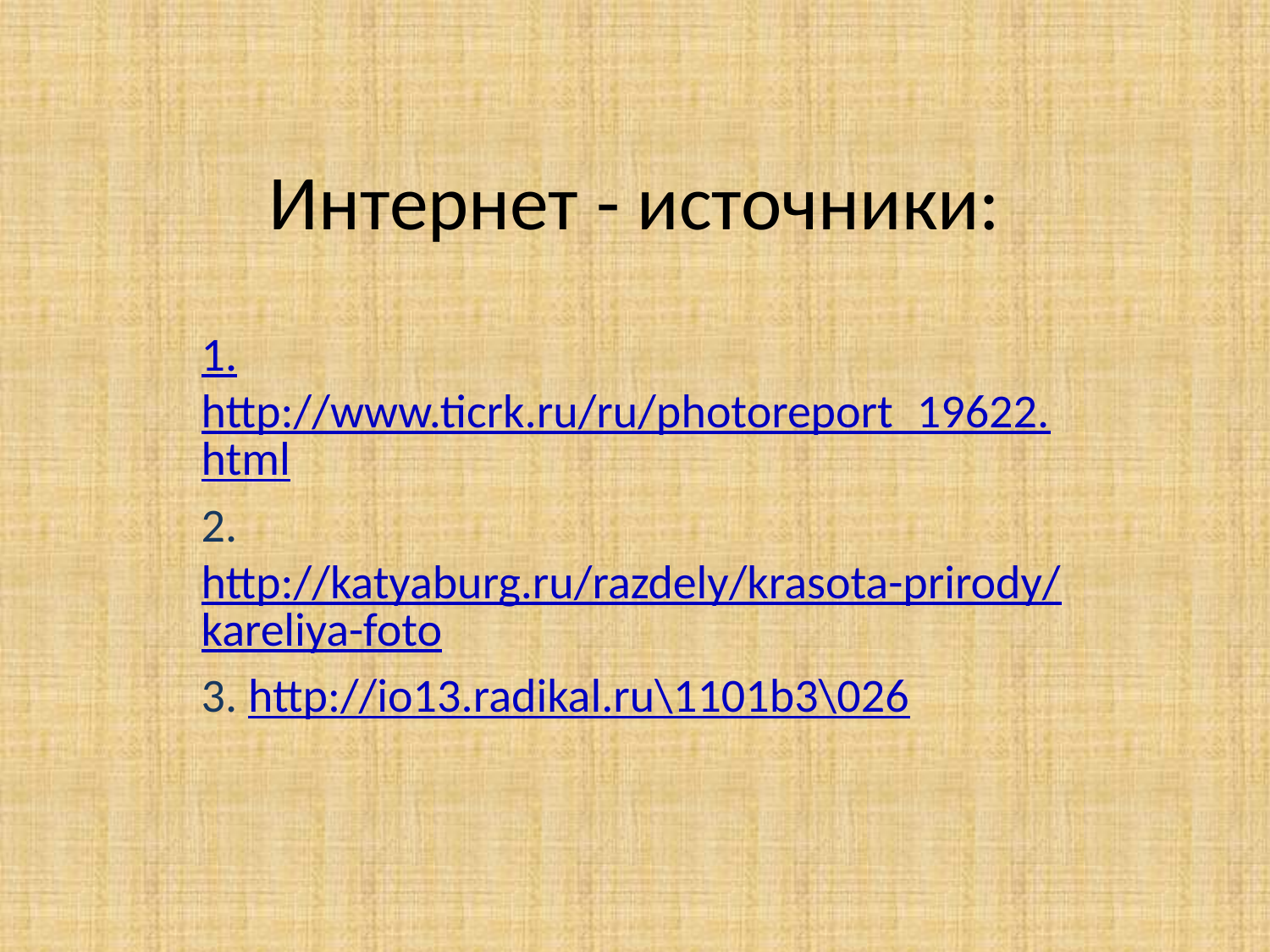

# Интернет - источники:
1.http://www.ticrk.ru/ru/photoreport_19622.html
2. http://katyaburg.ru/razdely/krasota-prirody/kareliya-foto
3. http://io13.radikal.ru\1101b3\026